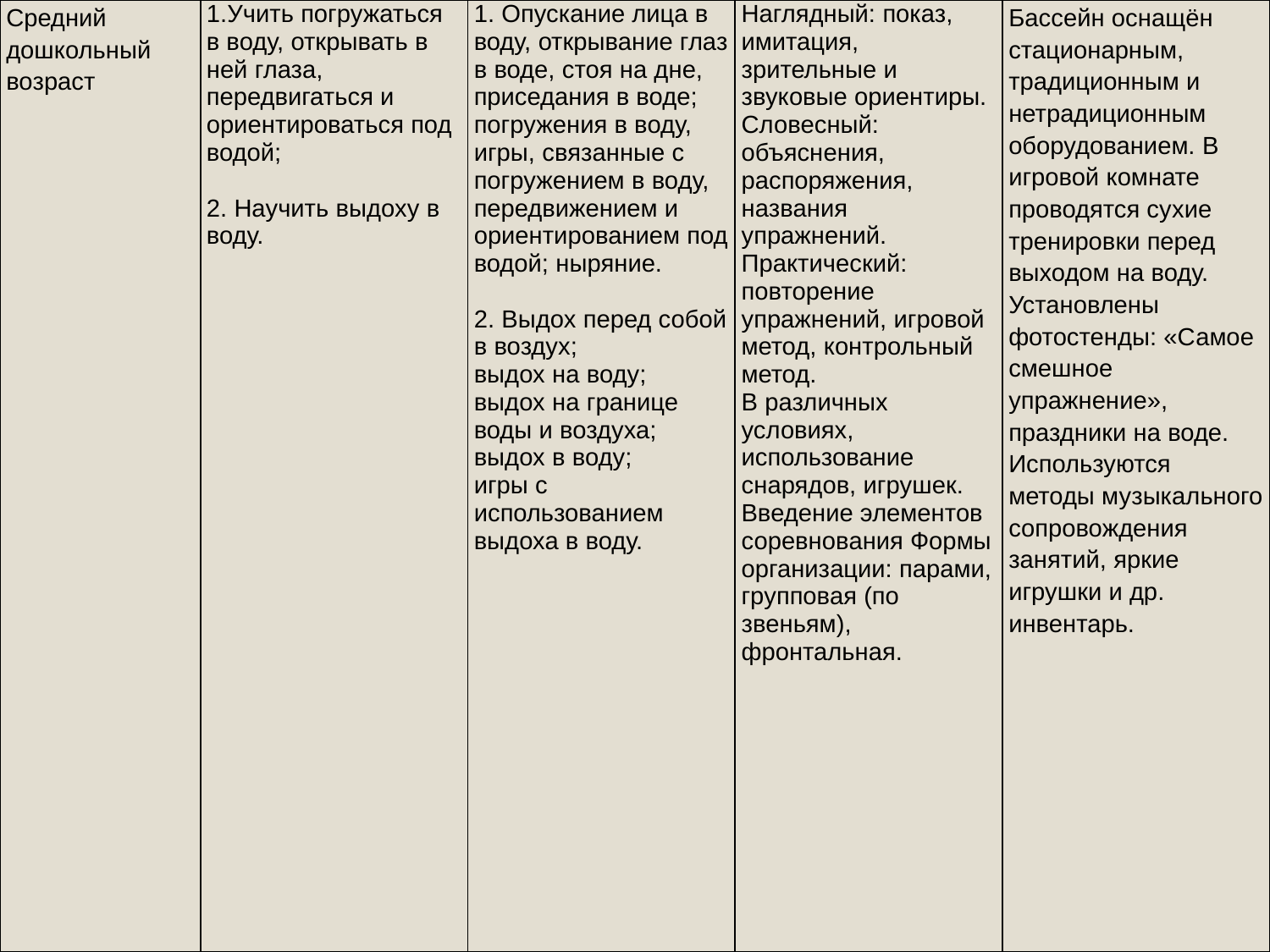

| Средний дошкольный возраст | 1.Учить погружаться в воду, открывать в ней глаза, передвигаться и ориентироваться под водой; 2. Научить выдоху в воду. | 1. Опускание лица в воду, открывание глаз в воде, стоя на дне, приседания в воде; погружения в воду, игры, связанные с погружением в воду, передвижением и ориентированием под водой; ныряние. 2. Выдох перед собой в воздух; выдох на воду; выдох на границе воды и воздуха; выдох в воду; игры с использованием выдоха в воду. | Наглядный: показ, имитация, зрительные и звуковые ориентиры. Словесный: объяснения, распоряжения, названия упражнений. Практический: повторение упражнений, игровой метод, контрольный метод. В различных условиях, использование снарядов, игрушек. Введение элементов соревнования Формы организации: парами, групповая (по звеньям), фронтальная. | Бассейн оснащён стационарным, традиционным и нетрадиционным оборудованием. В игровой комнате проводятся сухие тренировки перед выходом на воду. Установлены фотостенды: «Самое смешное упражнение», праздники на воде. Используются методы музыкального сопровождения занятий, яркие игрушки и др. инвентарь. |
| --- | --- | --- | --- | --- |